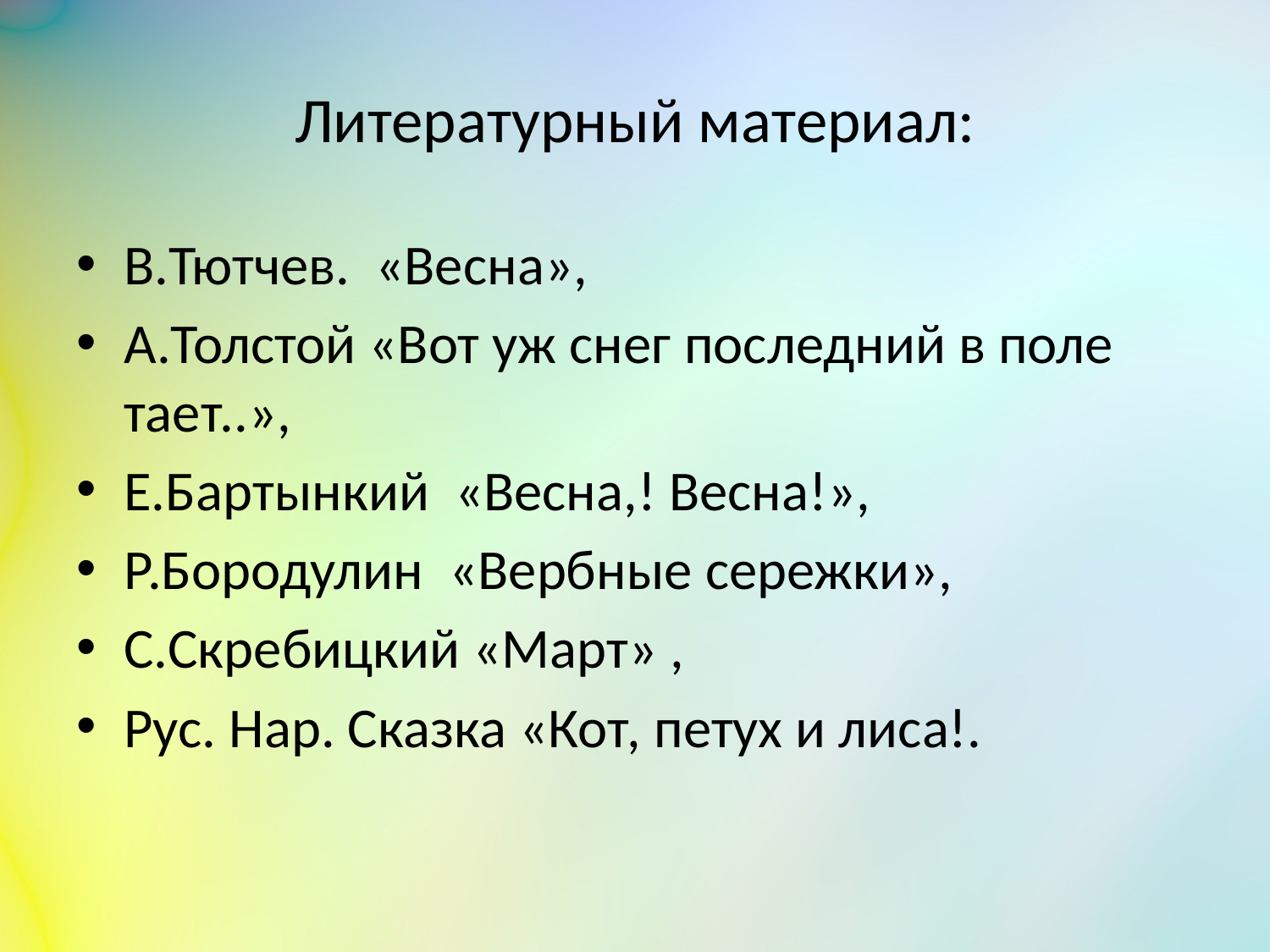

# Литературный материал:
В.Тютчев.  «Весна»,
А.Толстой «Вот уж снег последний в поле тает..»,
Е.Бартынкий  «Весна,! Весна!»,
Р.Бородулин  «Вербные сережки»,
С.Скребицкий «Март» ,
Рус. Нар. Сказка «Кот, петух и лиса!.